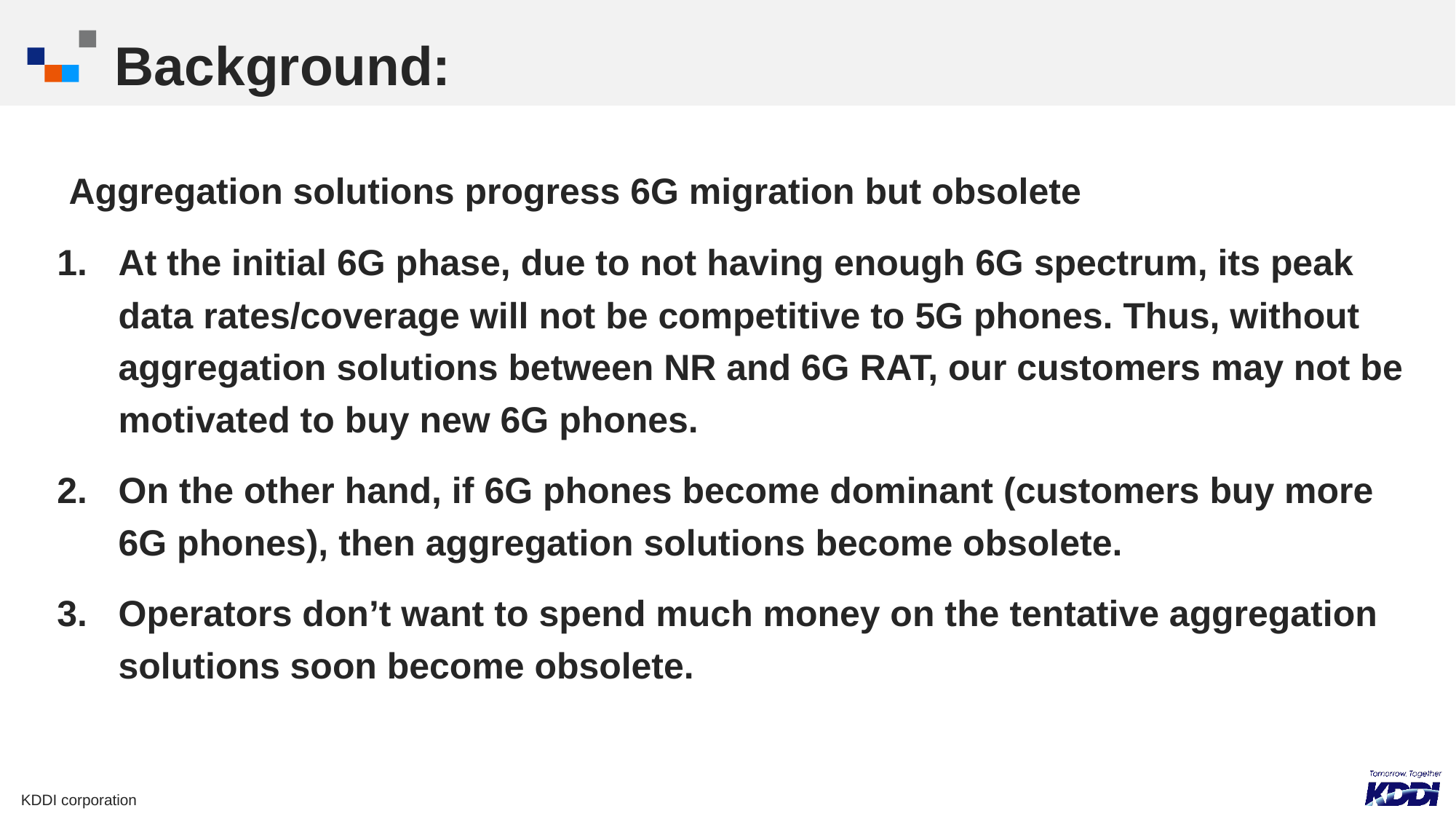

Background:
 Aggregation solutions progress 6G migration but obsolete
At the initial 6G phase, due to not having enough 6G spectrum, its peak data rates/coverage will not be competitive to 5G phones. Thus, without aggregation solutions between NR and 6G RAT, our customers may not be motivated to buy new 6G phones.
On the other hand, if 6G phones become dominant (customers buy more 6G phones), then aggregation solutions become obsolete.
Operators don’t want to spend much money on the tentative aggregation solutions soon become obsolete.